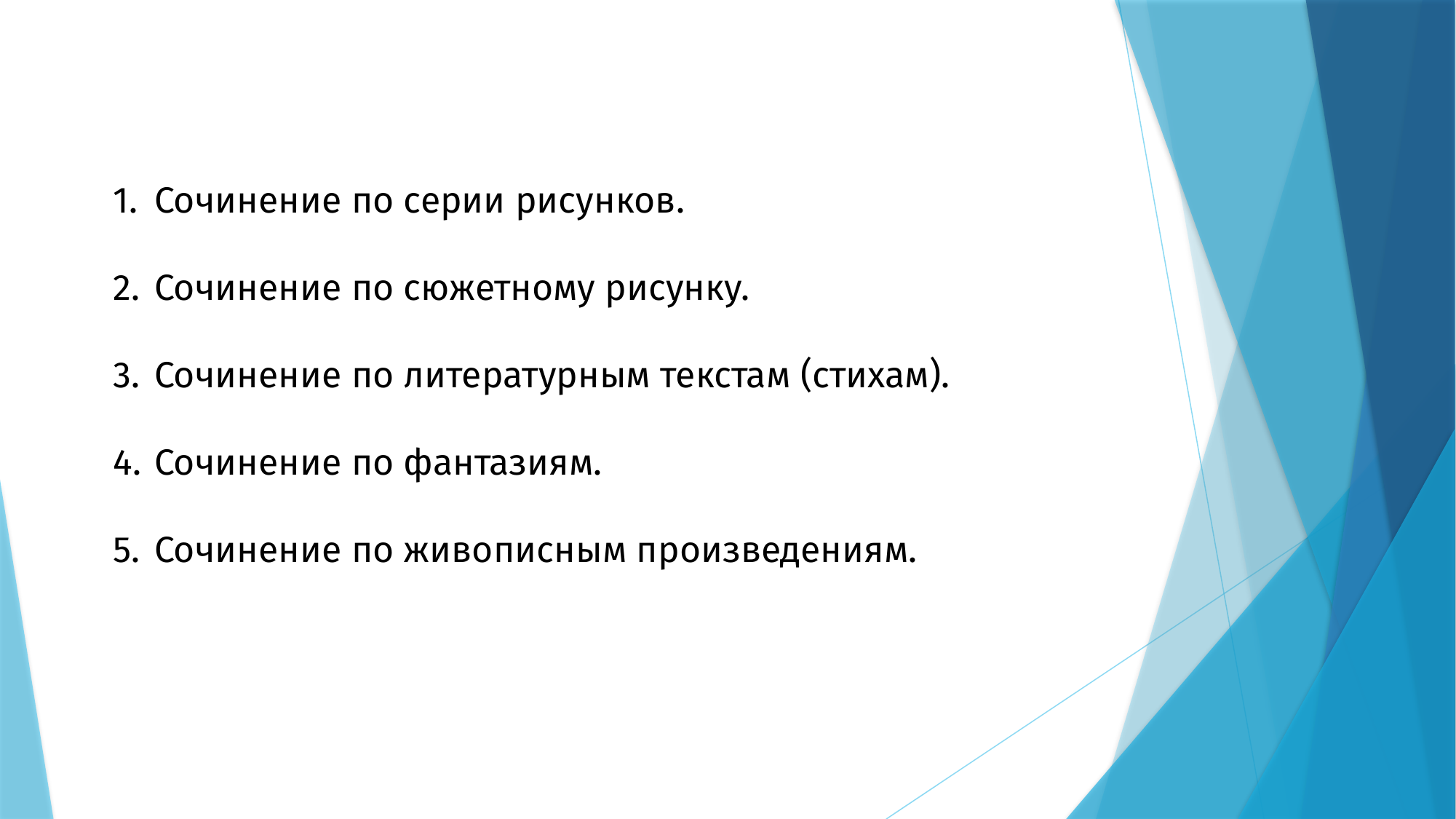

Сочинение по серии рисунков.

Сочинение по сюжетному рисунку.

Сочинение по литературным текстам (стихам).

Сочинение по фантазиям.

Сочинение по живописным произведениям.